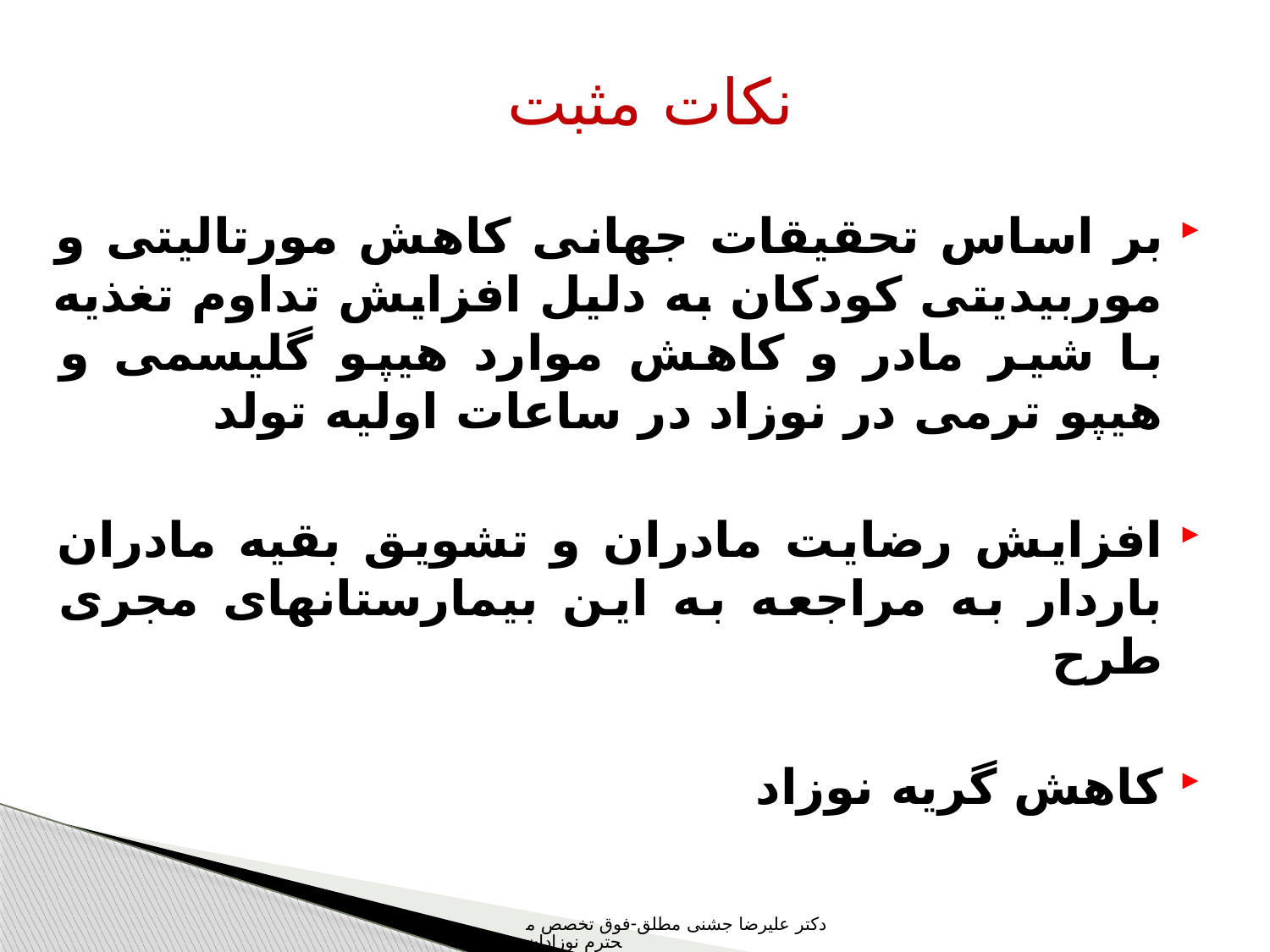

# نکات مثبت
بر اساس تحقیقات جهانی کاهش مورتالیتی و موربیدیتی کودکان به دلیل افزایش تداوم تغذیه با شیر مادر و کاهش موارد هیپو گلیسمی و هیپو ترمی در نوزاد در ساعات اولیه تولد

افزایش رضایت مادران و تشویق بقیه مادران باردار به مراجعه به این بیمارستانهای مجری طرح

کاهش گریه نوزاد

دکتر علیرضا جشنی مطلق-فوق تخصص محترم نوزادان